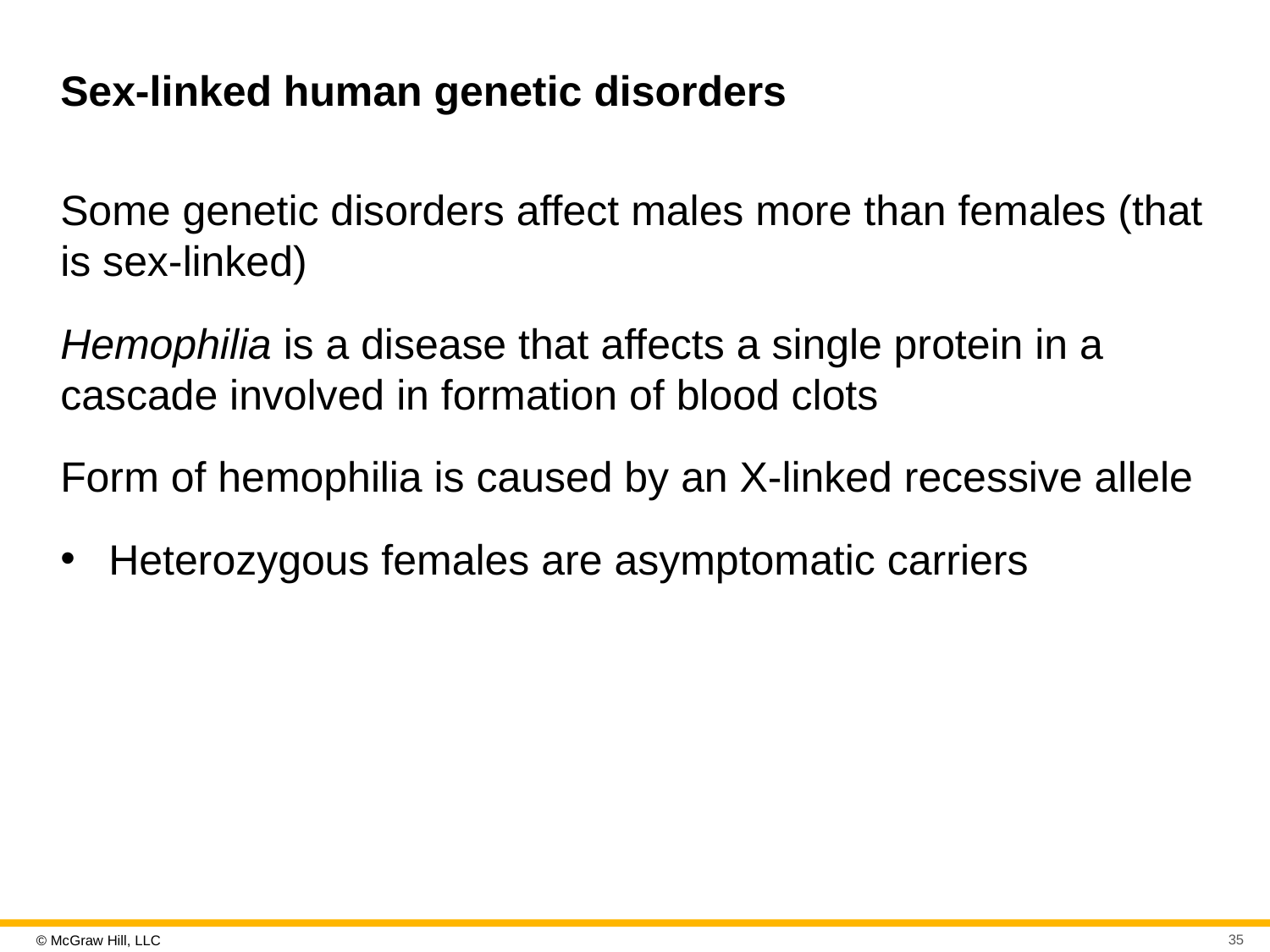

# Sex-linked human genetic disorders
Some genetic disorders affect males more than females (that is sex-linked)
Hemophilia is a disease that affects a single protein in a cascade involved in formation of blood clots
Form of hemophilia is caused by an X-linked recessive allele
Heterozygous females are asymptomatic carriers
35